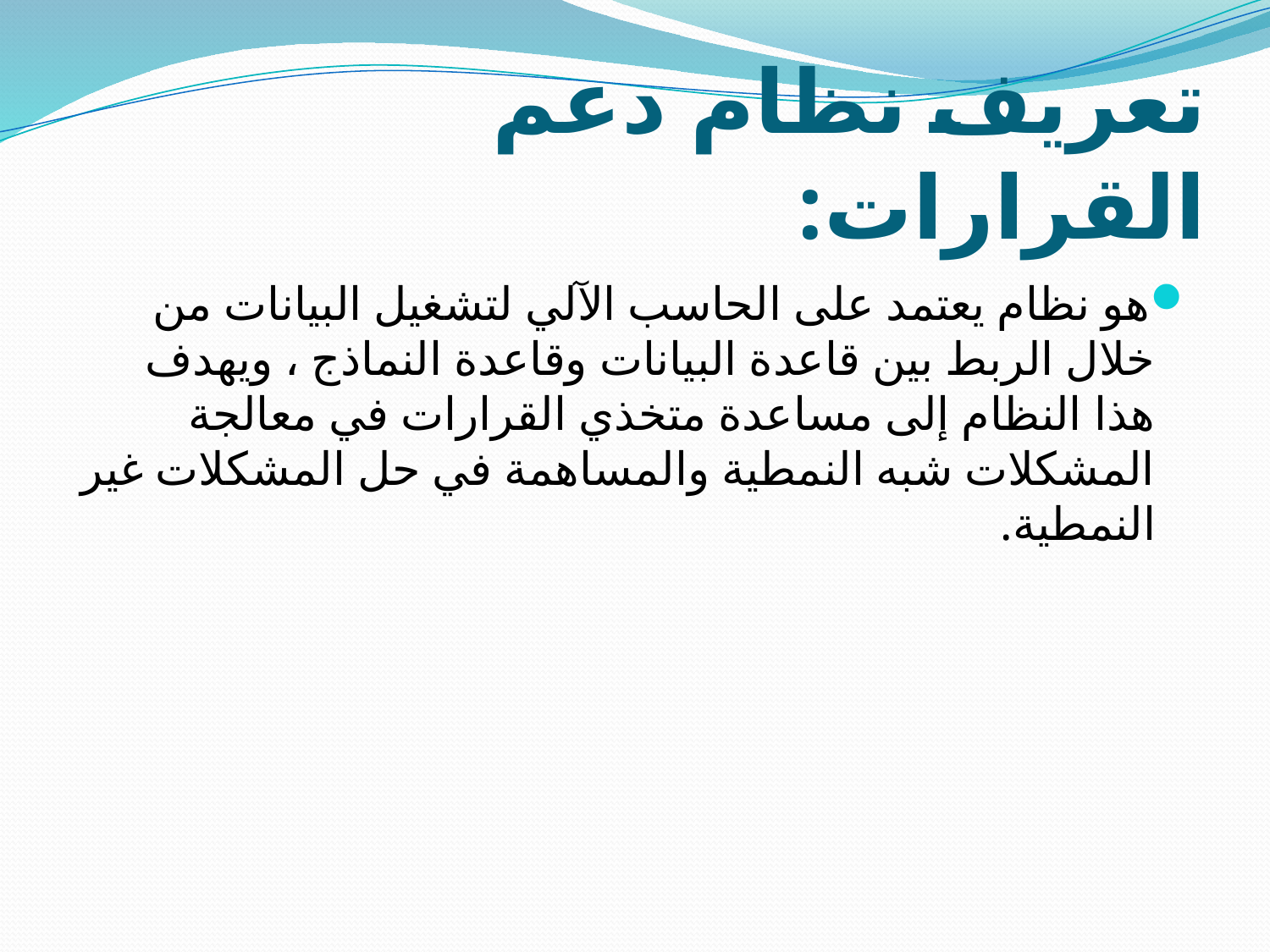

# تعريف نظام دعم القرارات:
هو نظام يعتمد على الحاسب الآلي لتشغيل البيانات من خلال الربط بين قاعدة البيانات وقاعدة النماذج ، ويهدف هذا النظام إلى مساعدة متخذي القرارات في معالجة المشكلات شبه النمطية والمساهمة في حل المشكلات غير النمطية.